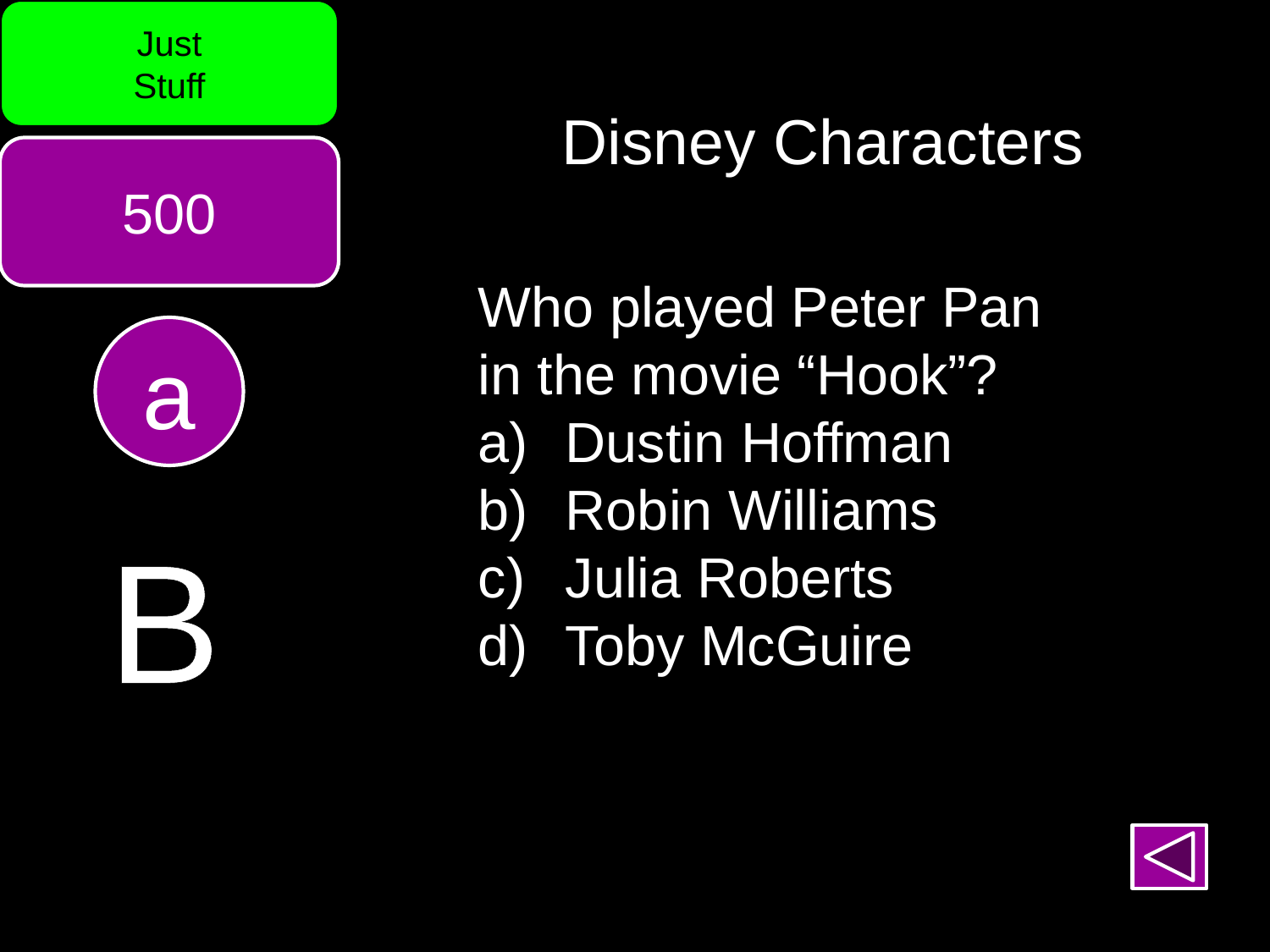

Just
Stuff
Disney Characters
500
Who played Peter Pan
in the movie “Hook”?
 Dustin Hoffman
 Robin Williams
 Julia Roberts
 Toby McGuire
a
B